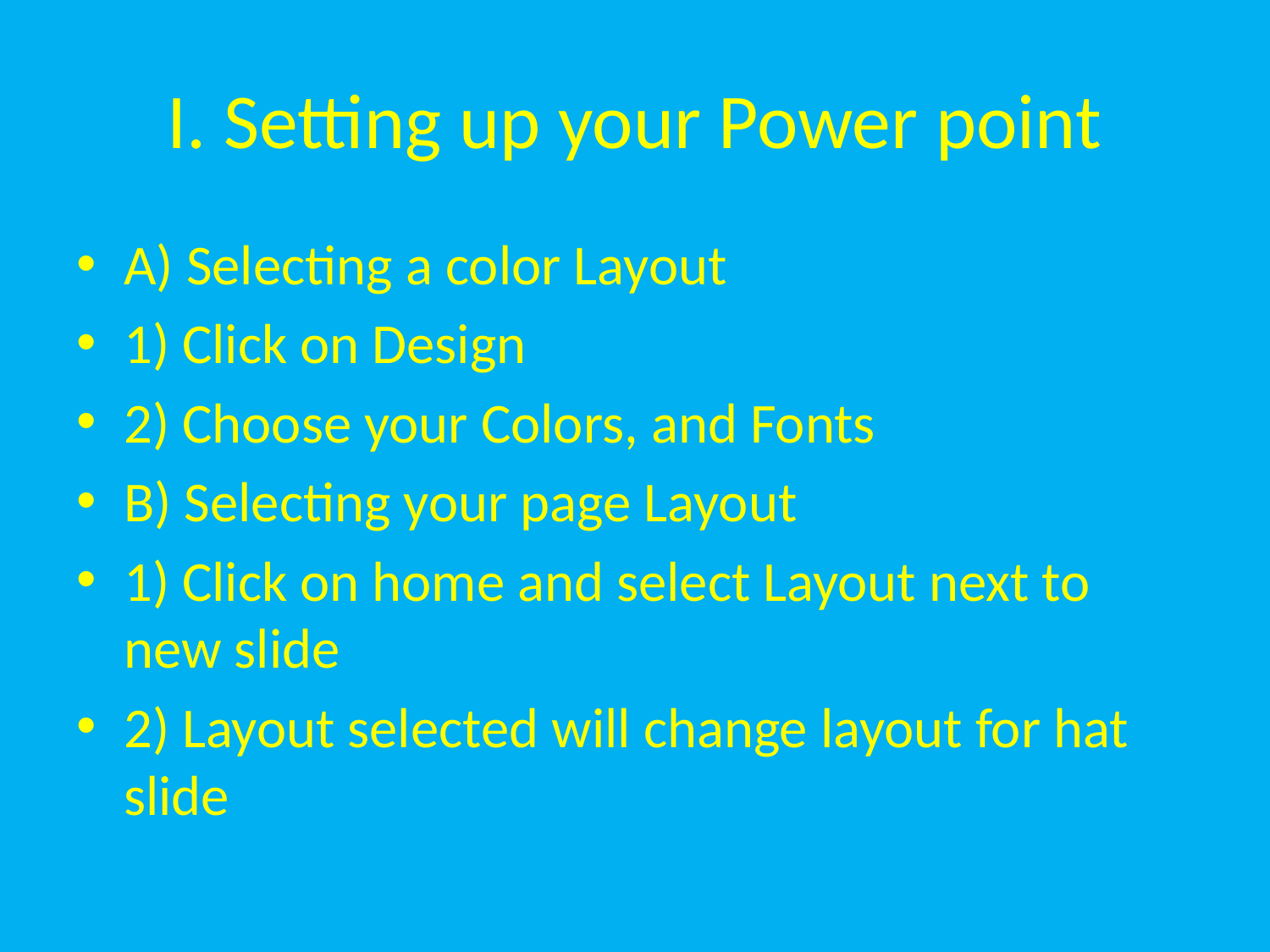

# I. Setting up your Power point
A) Selecting a color Layout
1) Click on Design
2) Choose your Colors, and Fonts
B) Selecting your page Layout
1) Click on home and select Layout next to new slide
2) Layout selected will change layout for hat slide